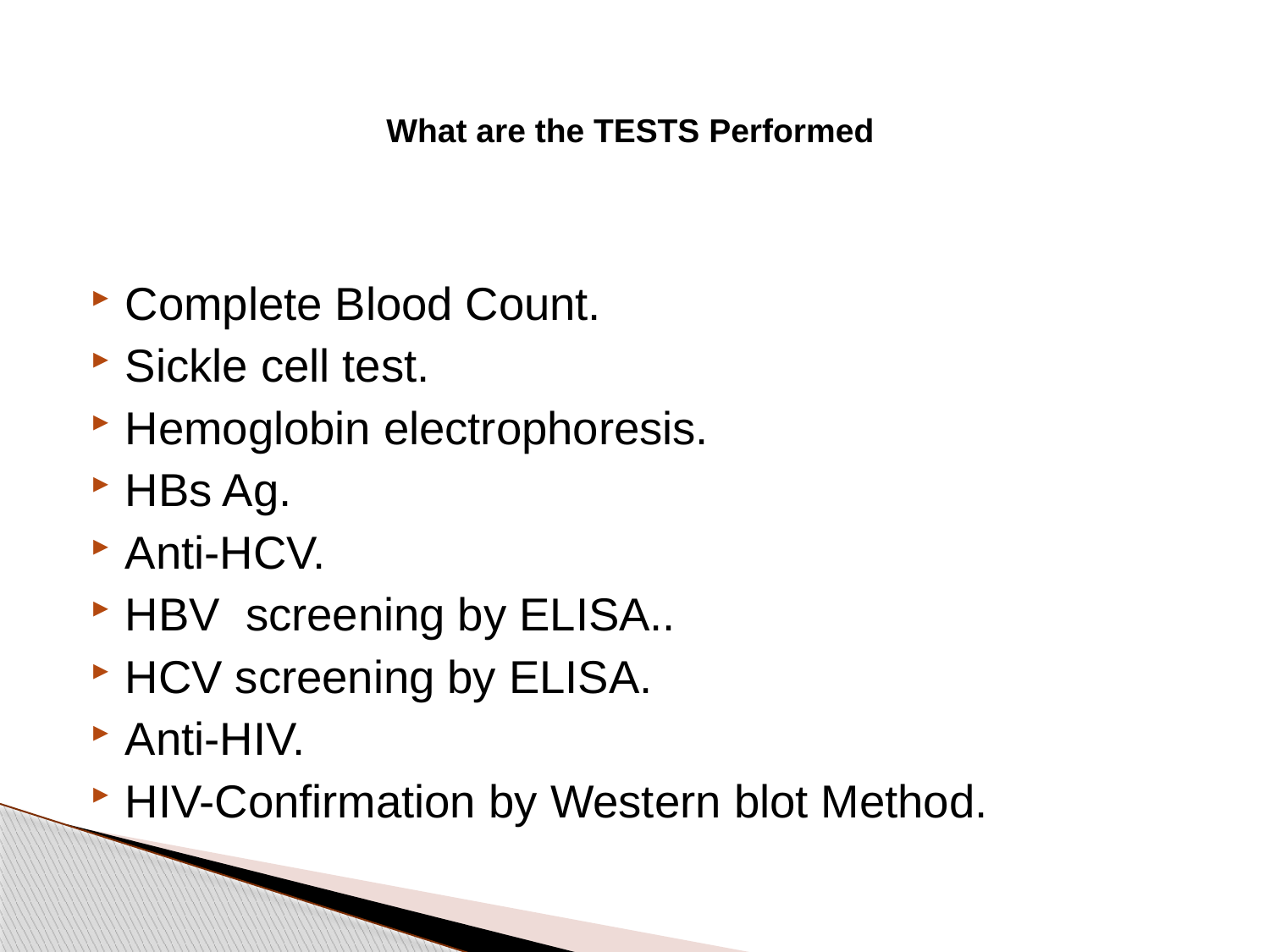

# What are the TESTS Performed

Complete Blood Count.
Sickle cell test.
Hemoglobin electrophoresis.
HBs Ag.
Anti-HCV.
HBV  screening by ELISA..
HCV screening by ELISA.
Anti-HIV.
HIV-Confirmation by Western blot Method.